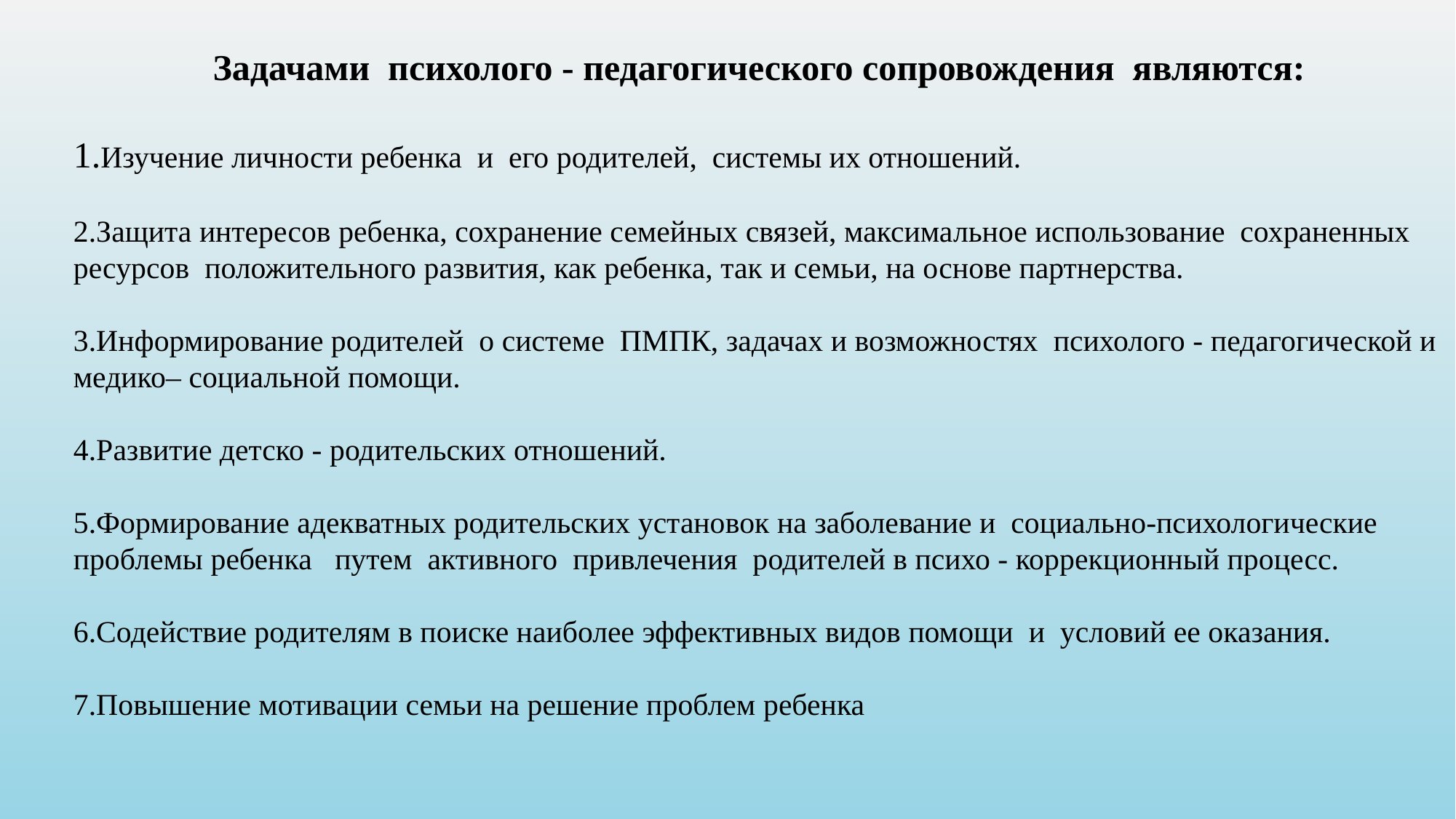

Задачами  психолого - педагогического сопровождения  являются:

1.Изучение личности ребенка  и  его родителей,  системы их отношений.

2.Защита интересов ребенка, сохранение семейных связей, максимальное использование  сохраненных ресурсов  положительного развития, как ребенка, так и семьи, на основе партнерства.

3.Информирование родителей  о системе  ПМПК, задачах и возможностях  психолого - педагогической и  медико– социальной помощи.

4.Развитие детско - родительских отношений.

5.Формирование адекватных родительских установок на заболевание и  социально-психологические проблемы ребенка   путем  активного  привлечения  родителей в психо - коррекционный процесс.

6.Содействие родителям в поиске наиболее эффективных видов помощи  и  условий ее оказания.

7.Повышение мотивации семьи на решение проблем ребенка